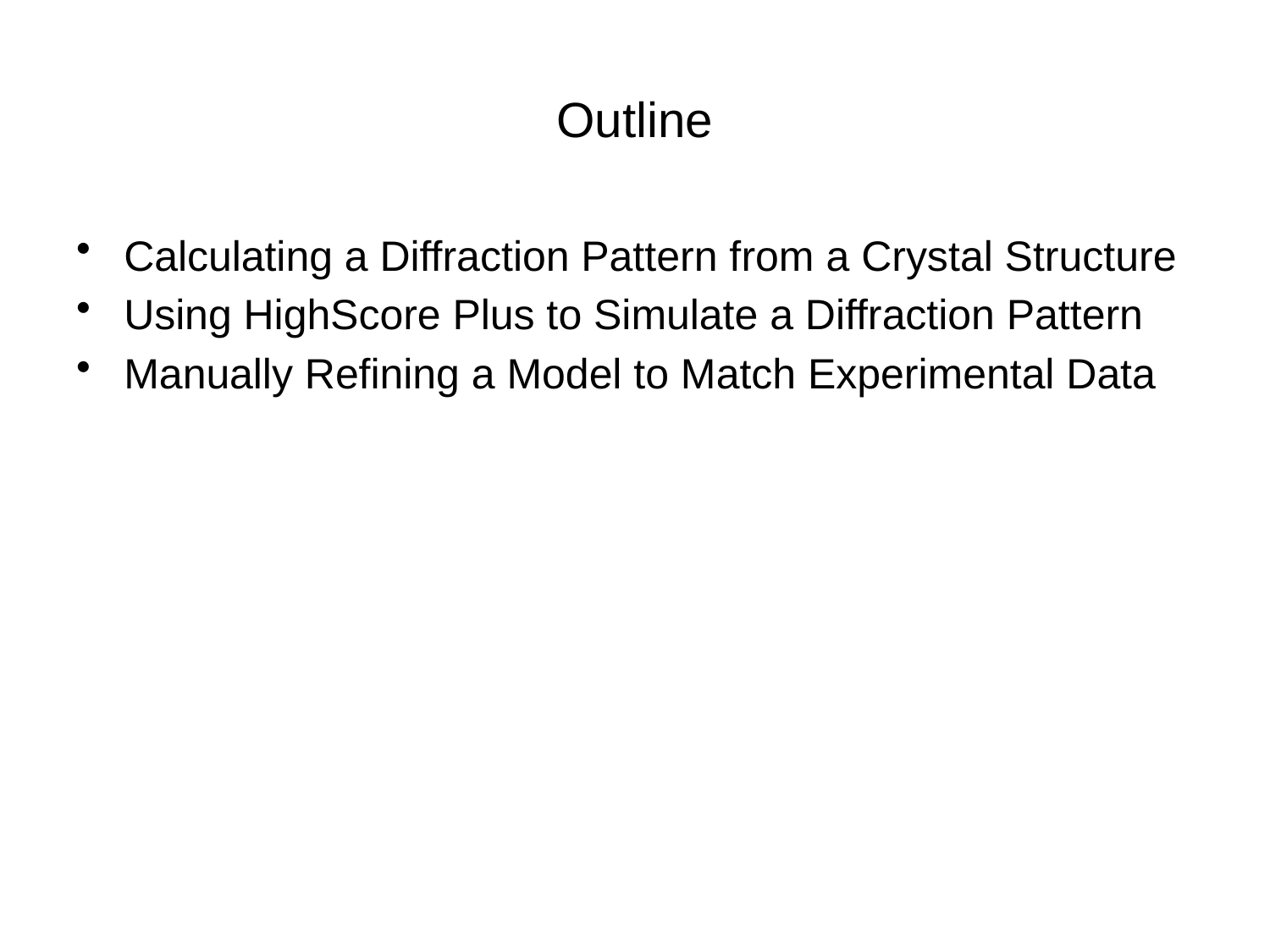

# Outline
Calculating a Diffraction Pattern from a Crystal Structure
Using HighScore Plus to Simulate a Diffraction Pattern
Manually Refining a Model to Match Experimental Data